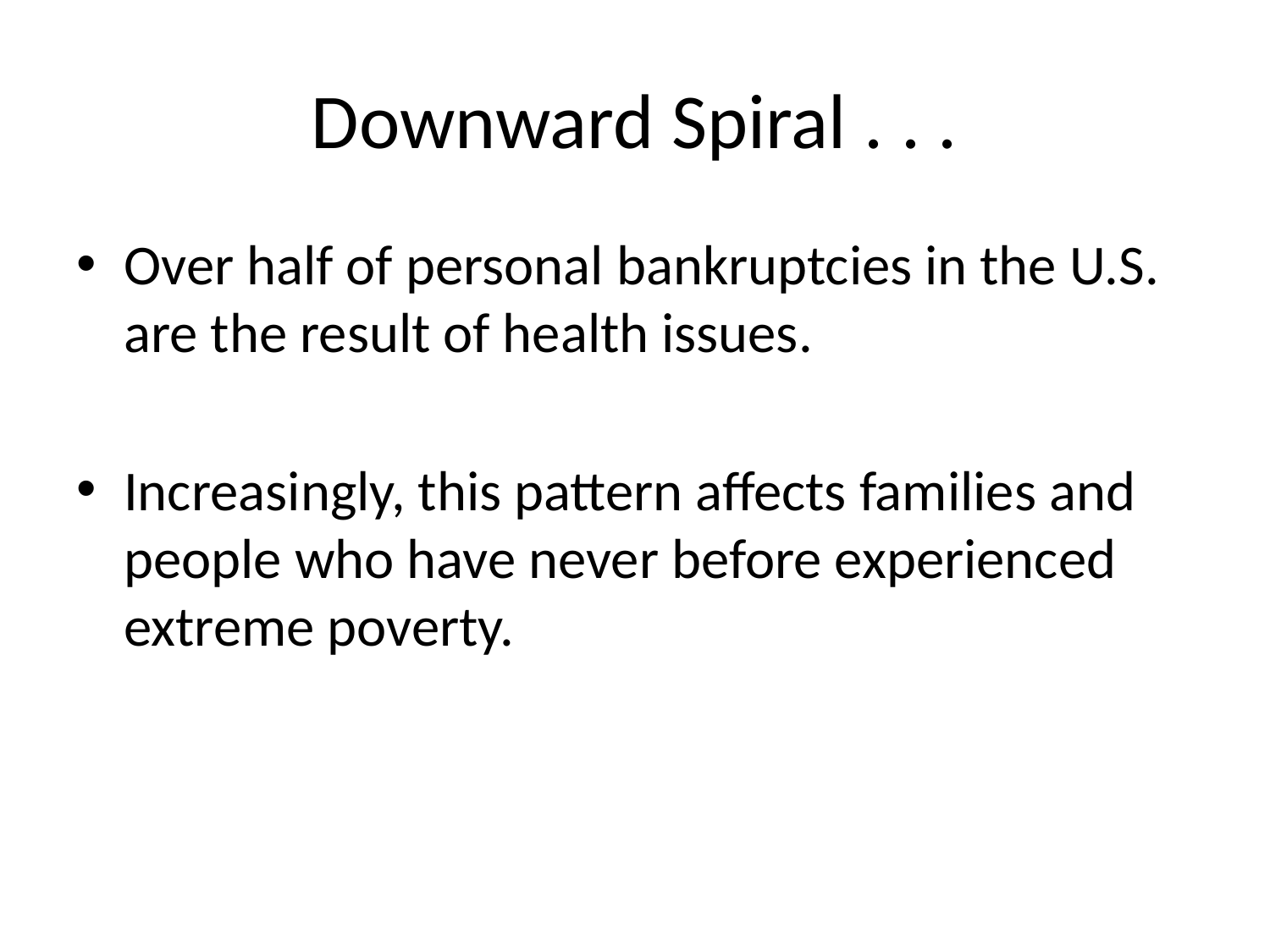

# Downward Spiral . . .
Over half of personal bankruptcies in the U.S. are the result of health issues.

Increasingly, this pattern affects families and people who have never before experienced extreme poverty.